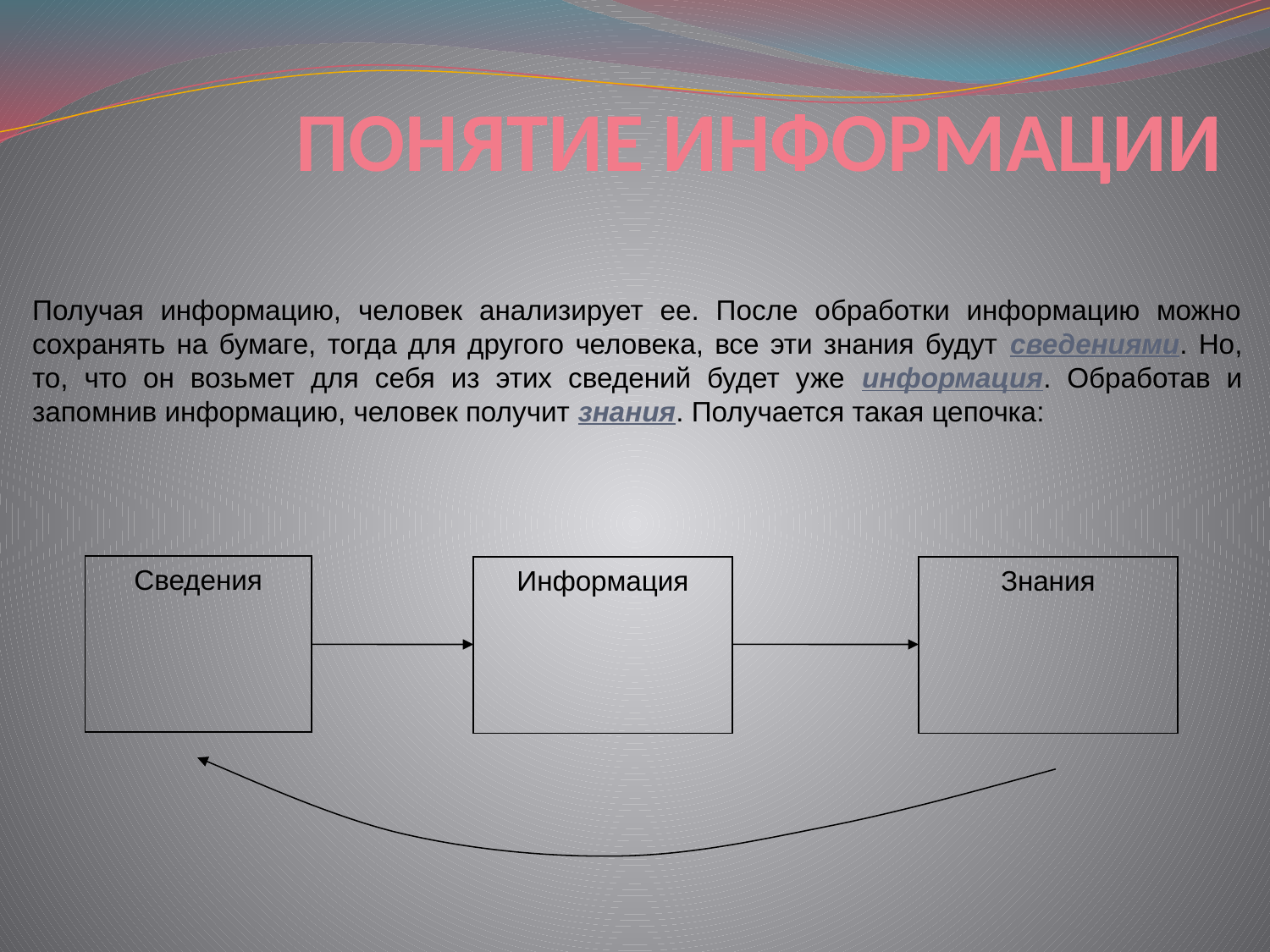

ПОНЯТИЕ ИНФОРМАЦИИ
Получая информацию, человек анализирует ее. После обработки информацию можно сохранять на бумаге, тогда для другого человека, все эти знания будут сведениями. Но, то, что он возьмет для себя из этих сведений будет уже информация. Обработав и запомнив информацию, человек получит знания. Получается такая цепочка:
Сведения
Информация
Знания